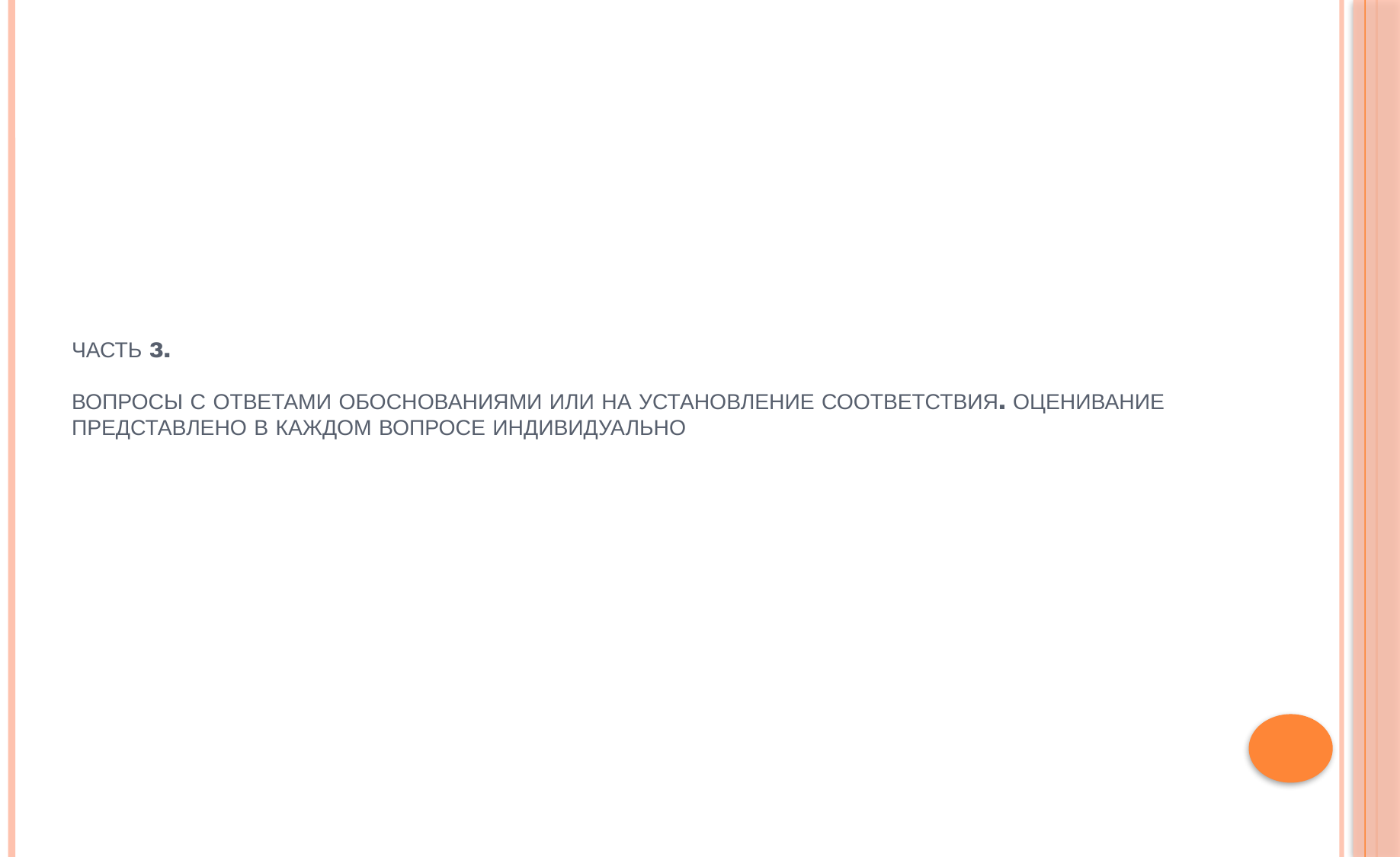

# ЧАСТЬ 3. Вопросы с ответами обоснованиями или на установление соответствия. Оценивание представлено в каждом вопросе индивидуально